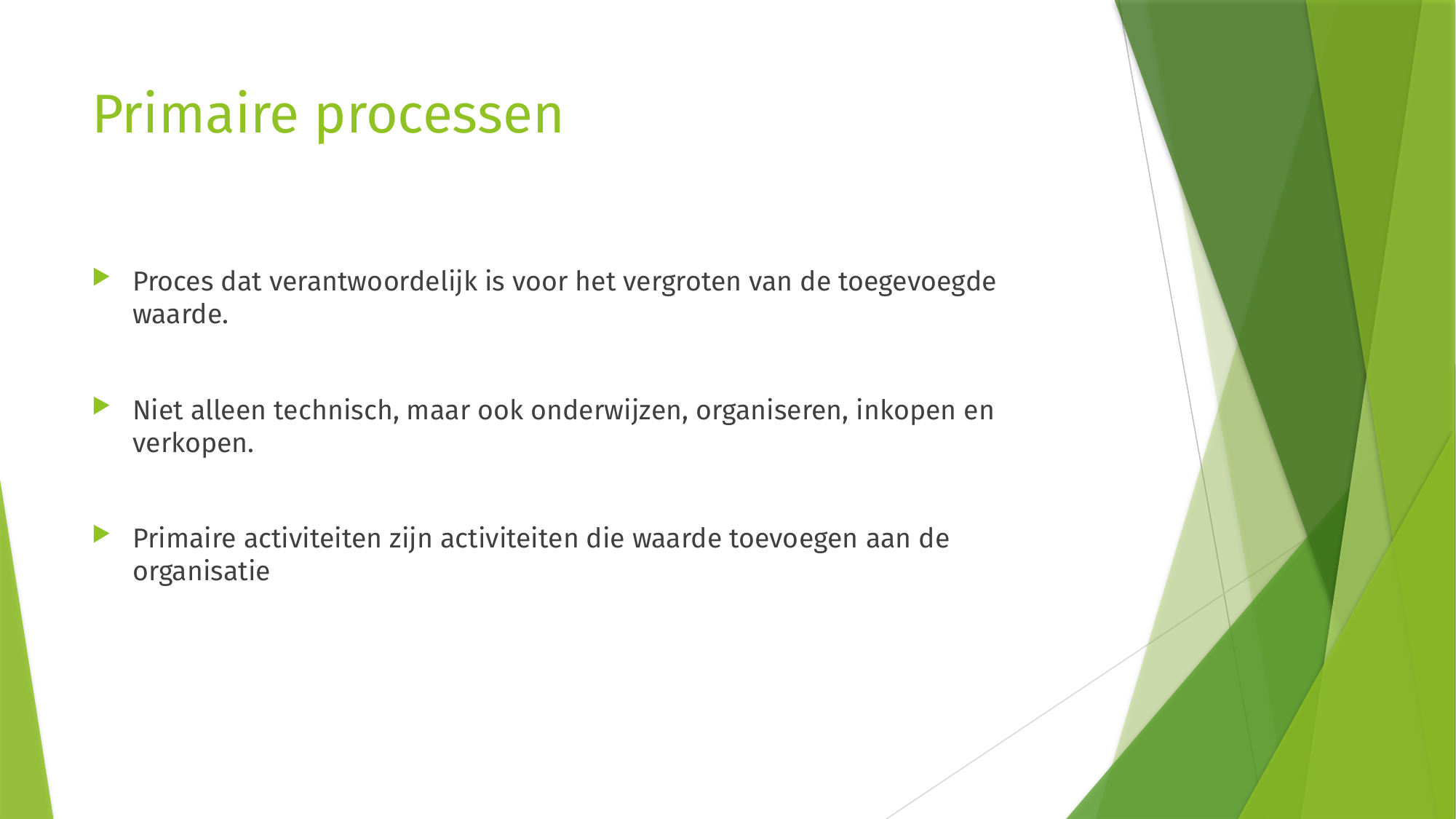

# Primaire processen
Proces dat verantwoordelijk is voor het vergroten van de toegevoegde waarde.

Niet alleen technisch, maar ook onderwijzen, organiseren, inkopen en verkopen.

Primaire activiteiten zijn activiteiten die waarde toevoegen aan de organisatie